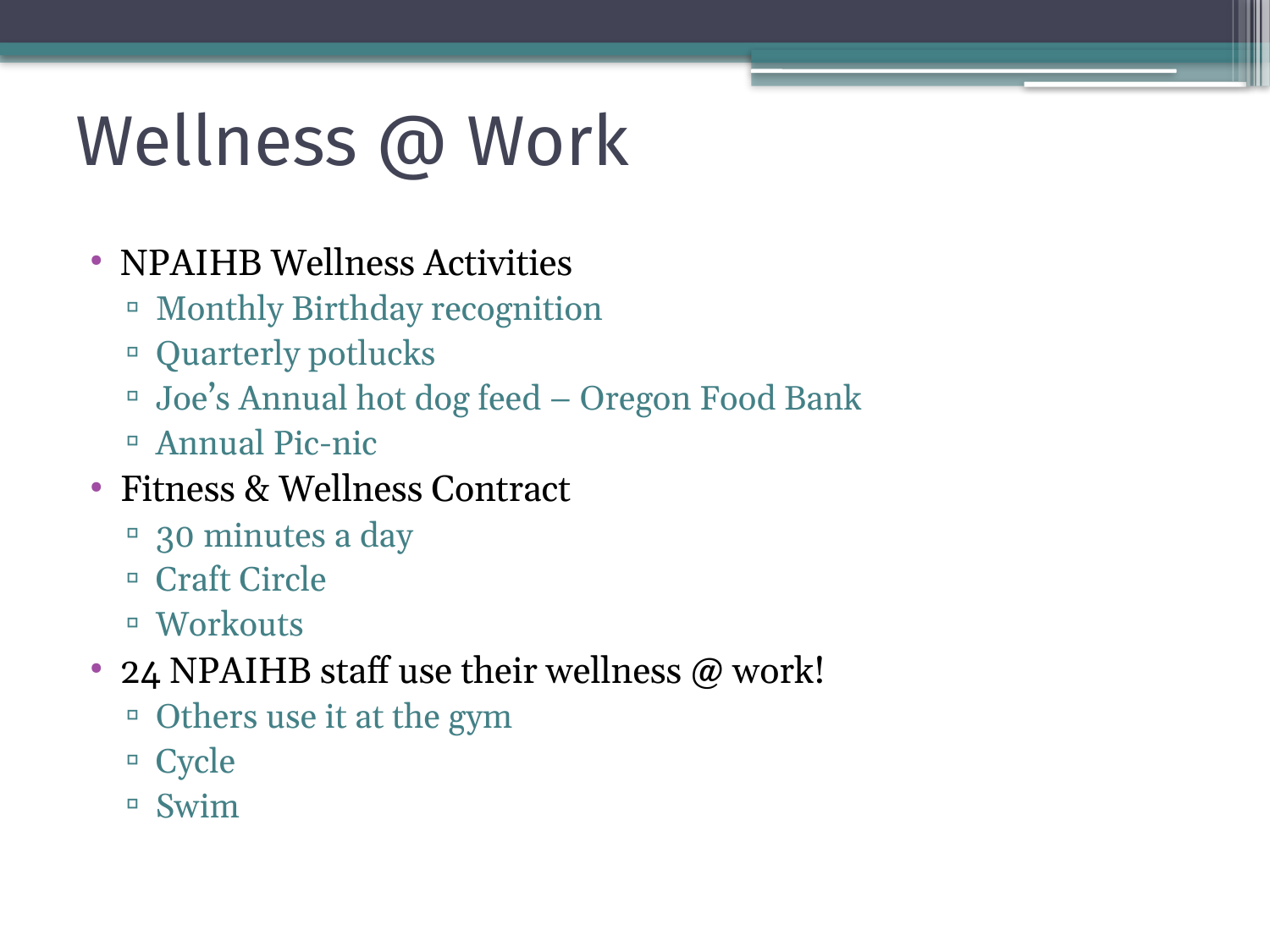

# Wellness @ Work
NPAIHB Wellness Activities
Monthly Birthday recognition
Quarterly potlucks
Joe’s Annual hot dog feed – Oregon Food Bank
Annual Pic-nic
Fitness & Wellness Contract
30 minutes a day
Craft Circle
Workouts
24 NPAIHB staff use their wellness @ work!
Others use it at the gym
Cycle
Swim